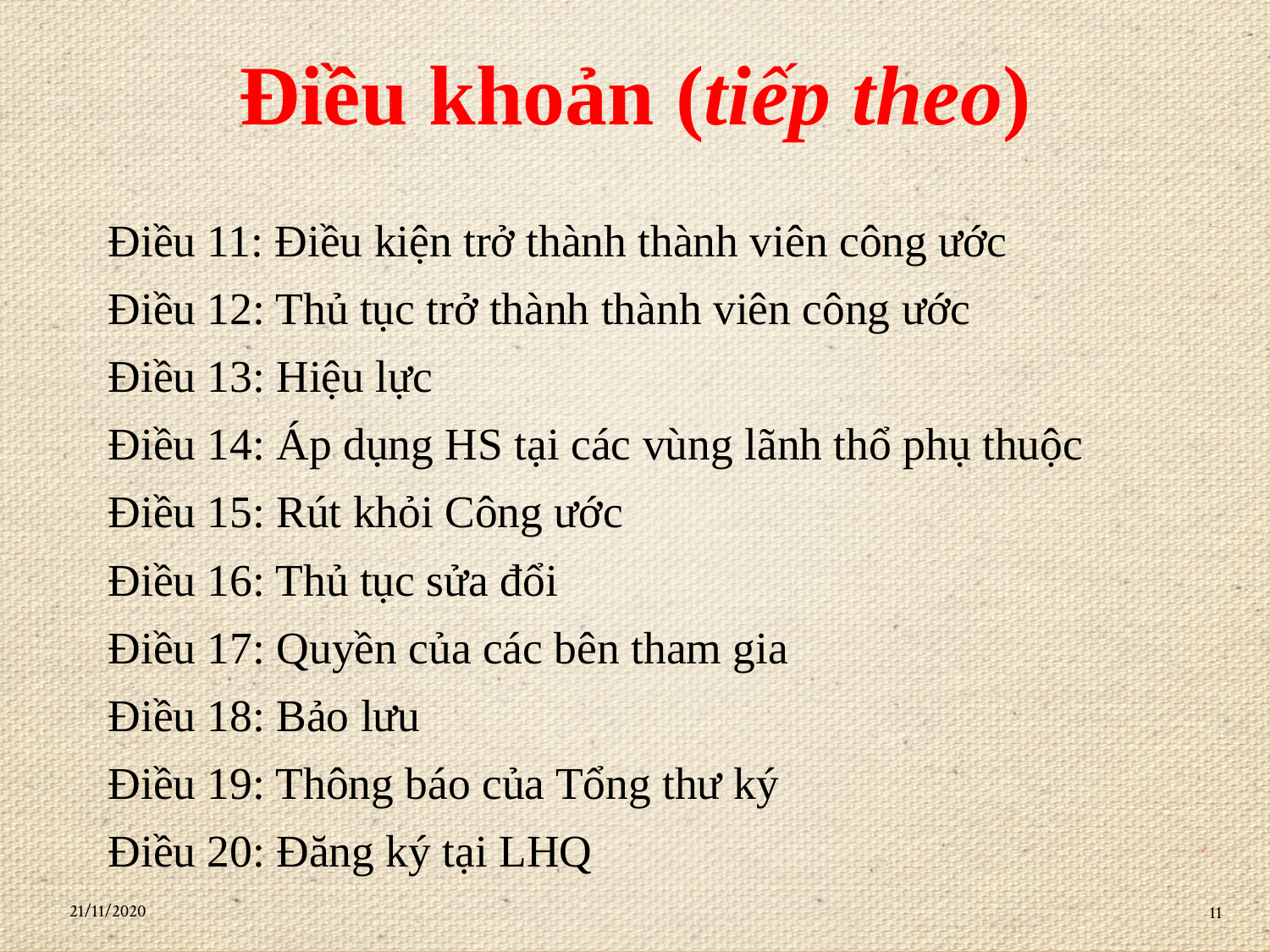

# Điều khoản (tiếp theo)
Điều 11: Điều kiện trở thành thành viên công ước
Điều 12: Thủ tục trở thành thành viên công ước
Điều 13: Hiệu lực
Điều 14: Áp dụng HS tại các vùng lãnh thổ phụ thuộc
Điều 15: Rút khỏi Công ước
Điều 16: Thủ tục sửa đổi
Điều 17: Quyền của các bên tham gia
Điều 18: Bảo lưu
Điều 19: Thông báo của Tổng thư ký
Điều 20: Đăng ký tại LHQ

21/11/2020
11